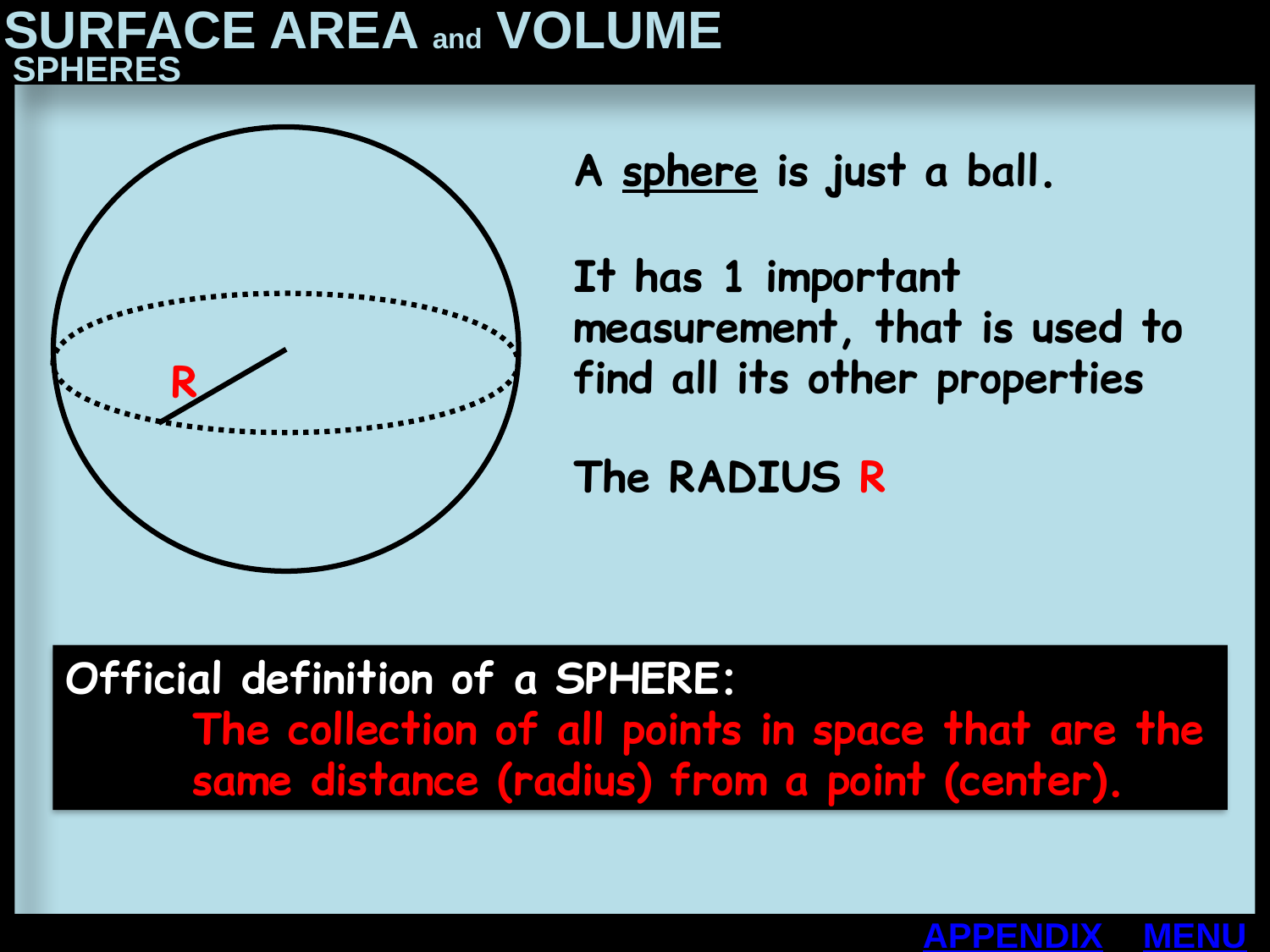

SURFACE AREA and VOLUME
SPHERES

A sphere is just a ball.
It has 1 important measurement, that is used to find all its other properties

R

The RADIUS R
Official definition of a SPHERE:
	The collection of all points in space that are the 	same distance (radius) from a point (center).
APPENDIX
MENU